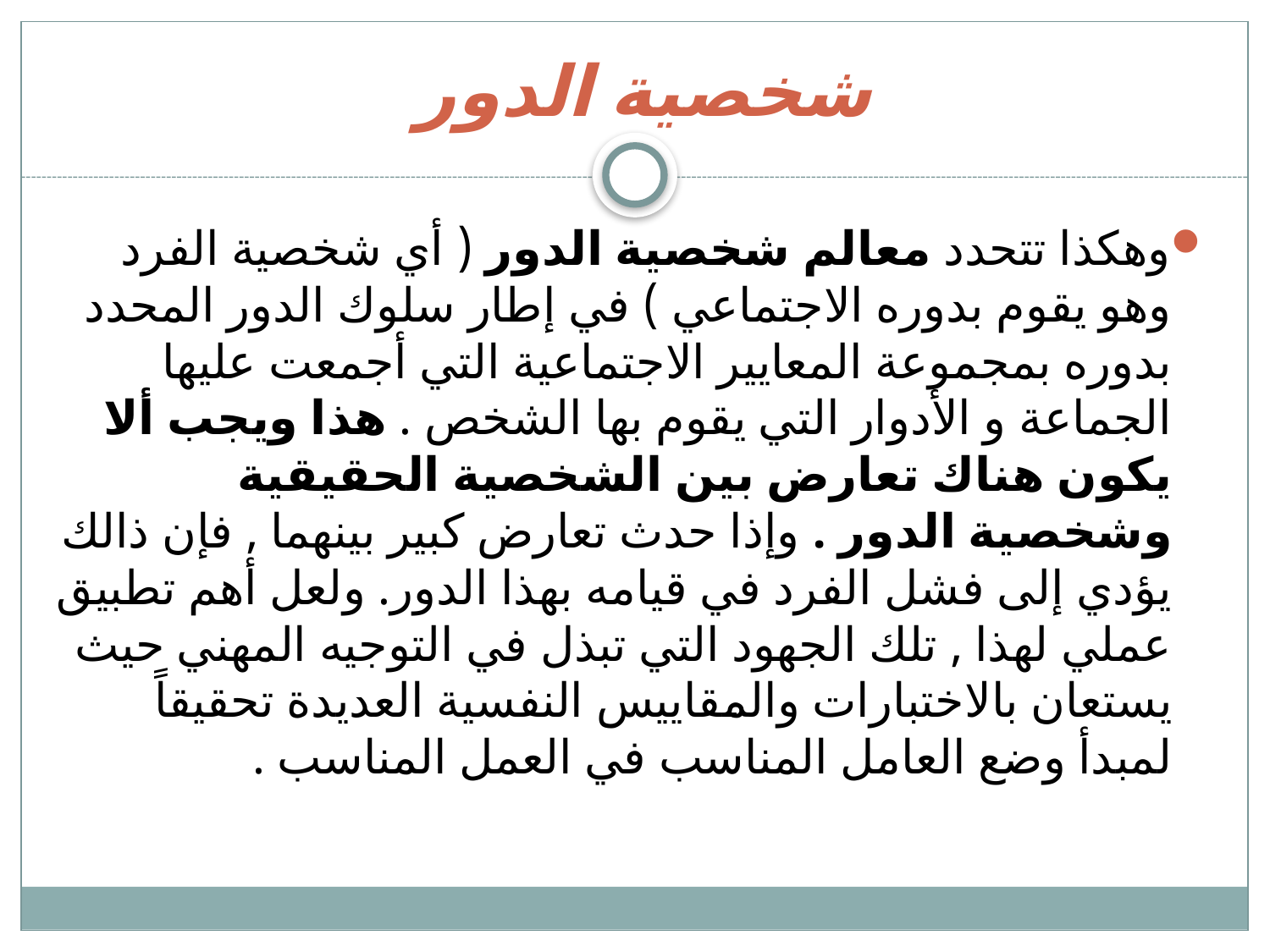

# شخصية الدور
وهكذا تتحدد معالم شخصية الدور ( أي شخصية الفرد وهو يقوم بدوره الاجتماعي ) في إطار سلوك الدور المحدد بدوره بمجموعة المعايير الاجتماعية التي أجمعت عليها الجماعة و الأدوار التي يقوم بها الشخص . هذا ويجب ألا يكون هناك تعارض بين الشخصية الحقيقية وشخصية الدور . وإذا حدث تعارض كبير بينهما , فإن ذالك يؤدي إلى فشل الفرد في قيامه بهذا الدور. ولعل أهم تطبيق عملي لهذا , تلك الجهود التي تبذل في التوجيه المهني حيث يستعان بالاختبارات والمقاييس النفسية العديدة تحقيقاً لمبدأ وضع العامل المناسب في العمل المناسب .